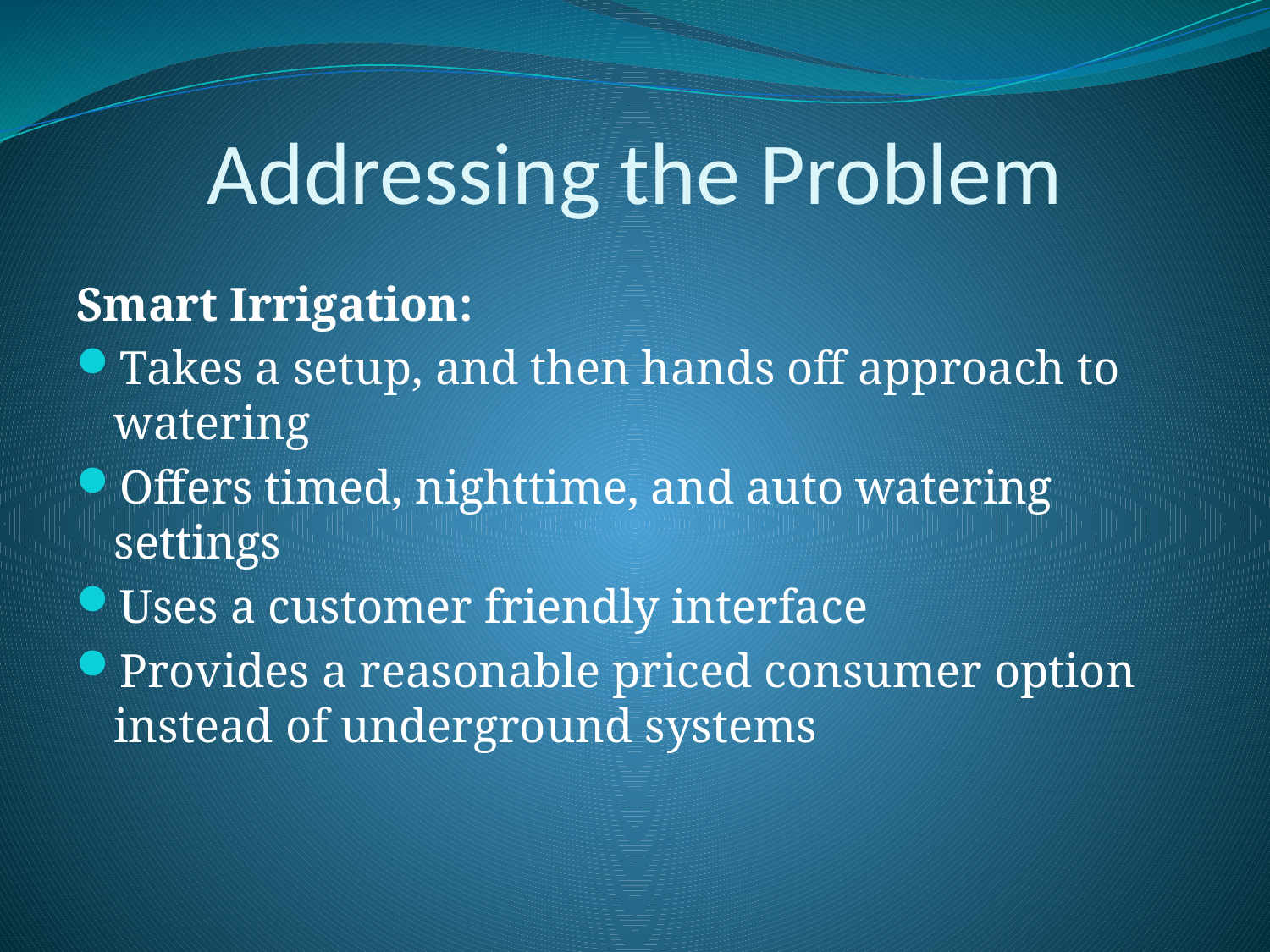

Smart Irrigation:
Takes a setup, and then hands off approach to watering
Offers timed, nighttime, and auto watering settings
Uses a customer friendly interface
Provides a reasonable priced consumer option instead of underground systems
Addressing the Problem